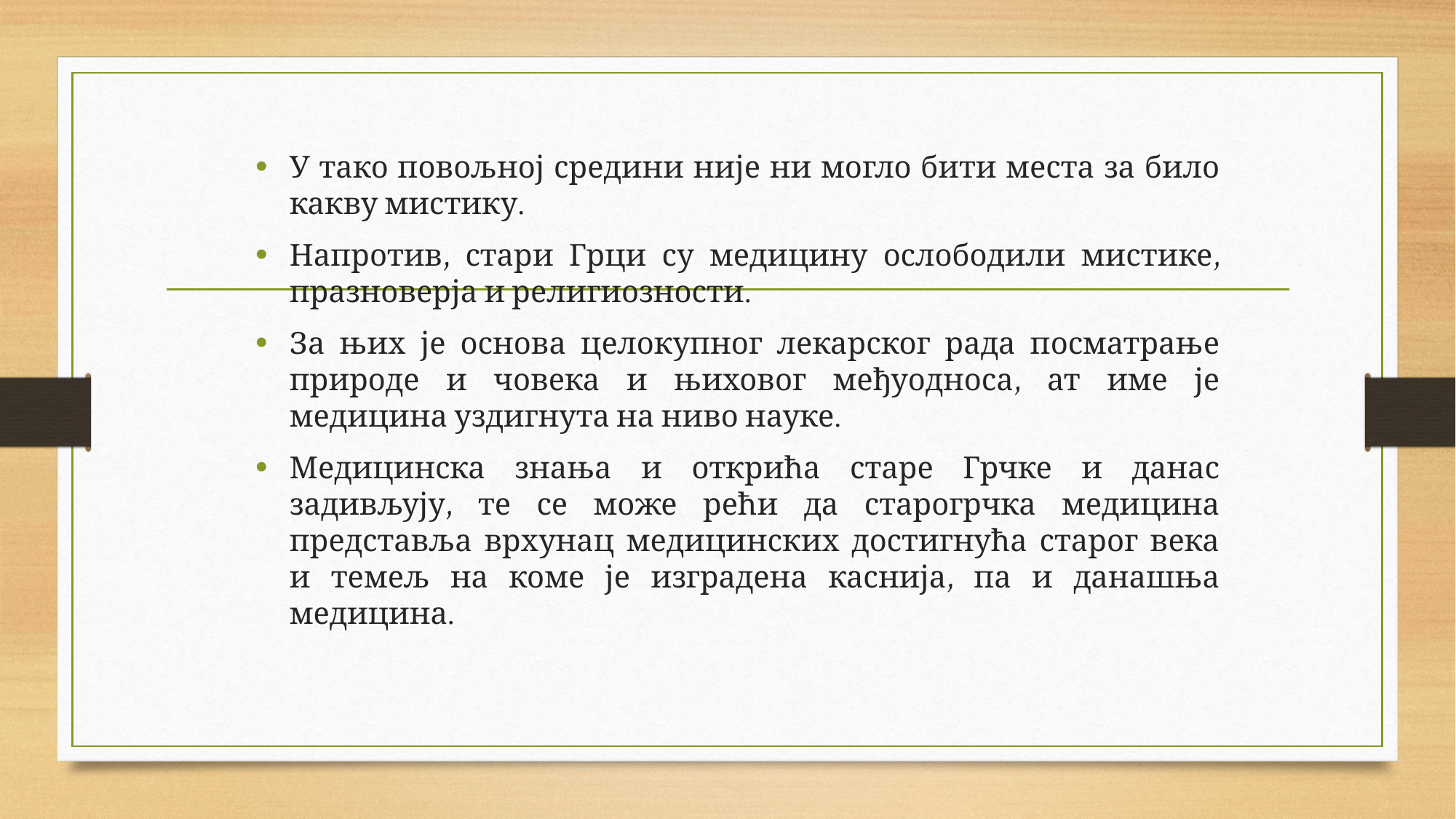

У тако повољној средини није ни могло бити места за било какву мистику.
Напротив, стари Грци су медицину ослободили мистике, празноверја и религиозности.
За њих је основа целокупног лекарског рада посматрање природе и човека и њиховог међуодноса, ат име је медицина уздигнута на ниво науке.
Медицинска знања и открића старе Грчке и данас задивљују, те се може рећи да старогрчка медицина представља врхунац медицинских достигнућа старог века и темељ на коме је изградена каснија, па и данашња медицина.